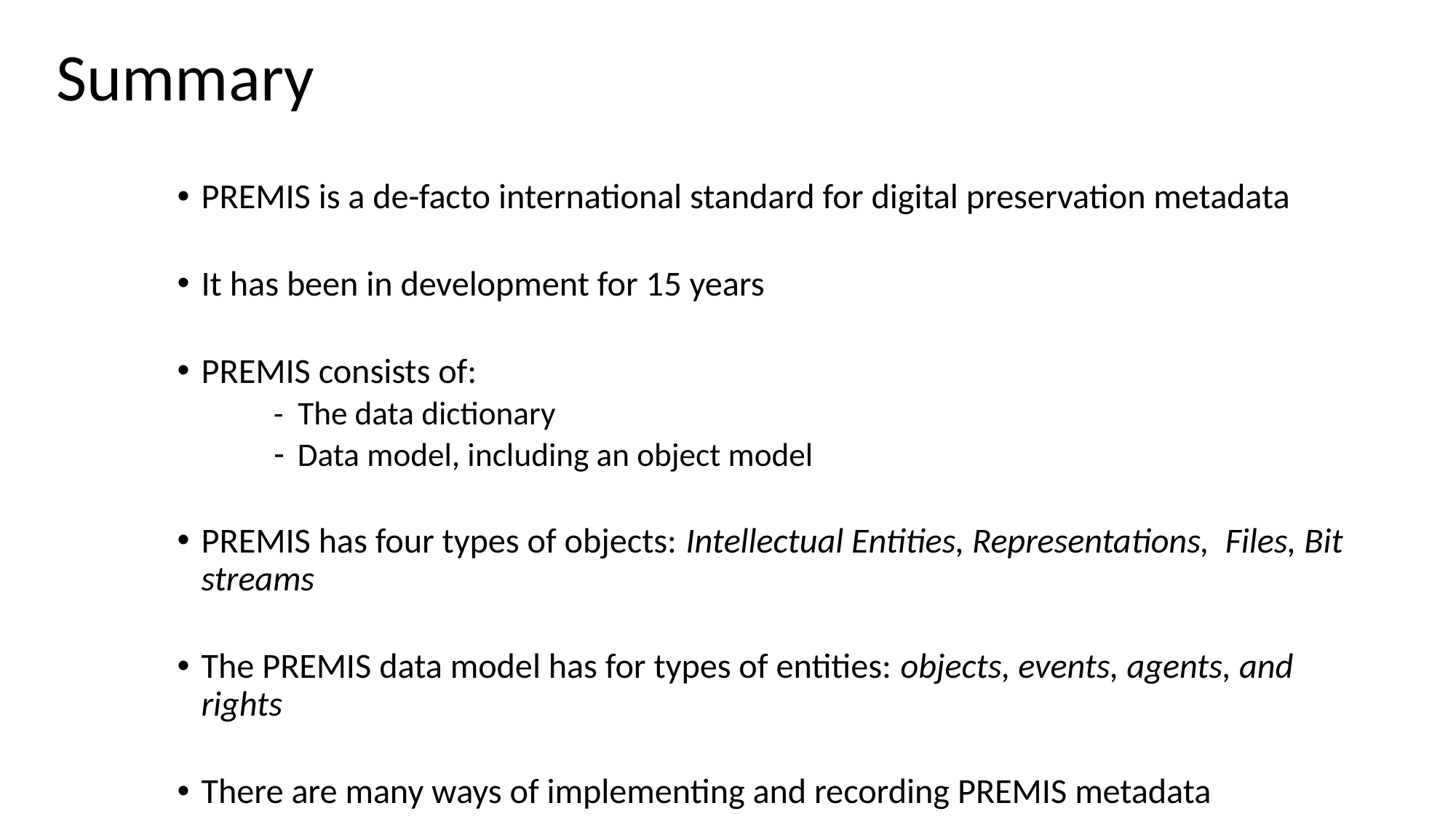

# Summary
PREMIS is a de-facto international standard for digital preservation metadata

It has been in development for 15 years

PREMIS consists of:
-  The data dictionary
Data model, including an object model

PREMIS has four types of objects: Intellectual Entities, Representations,  Files, Bit streams

The PREMIS data model has for types of entities: objects, events, agents, and rights

There are many ways of implementing and recording PREMIS metadata